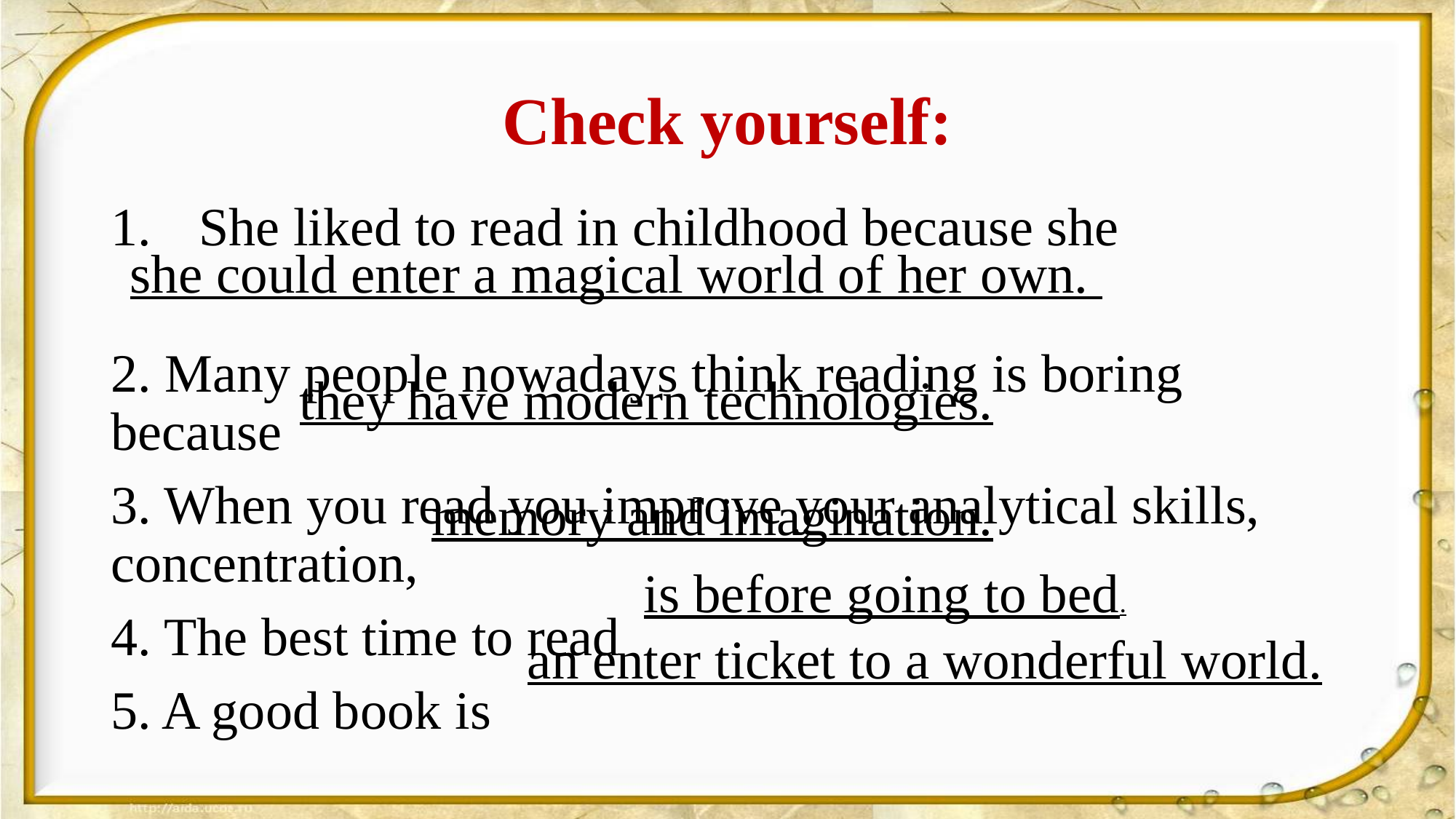

# Check yourself:
She liked to read in childhood because she

2. Many people nowadays think reading is boring because
3. When you read you improve your analytical skills, concentration,
4. The best time to read
5. A good book is

she could enter a magical world of her own.

they have modern technologies.

memory and imagination.

is before going to bed.
an enter ticket to a wonderful world.